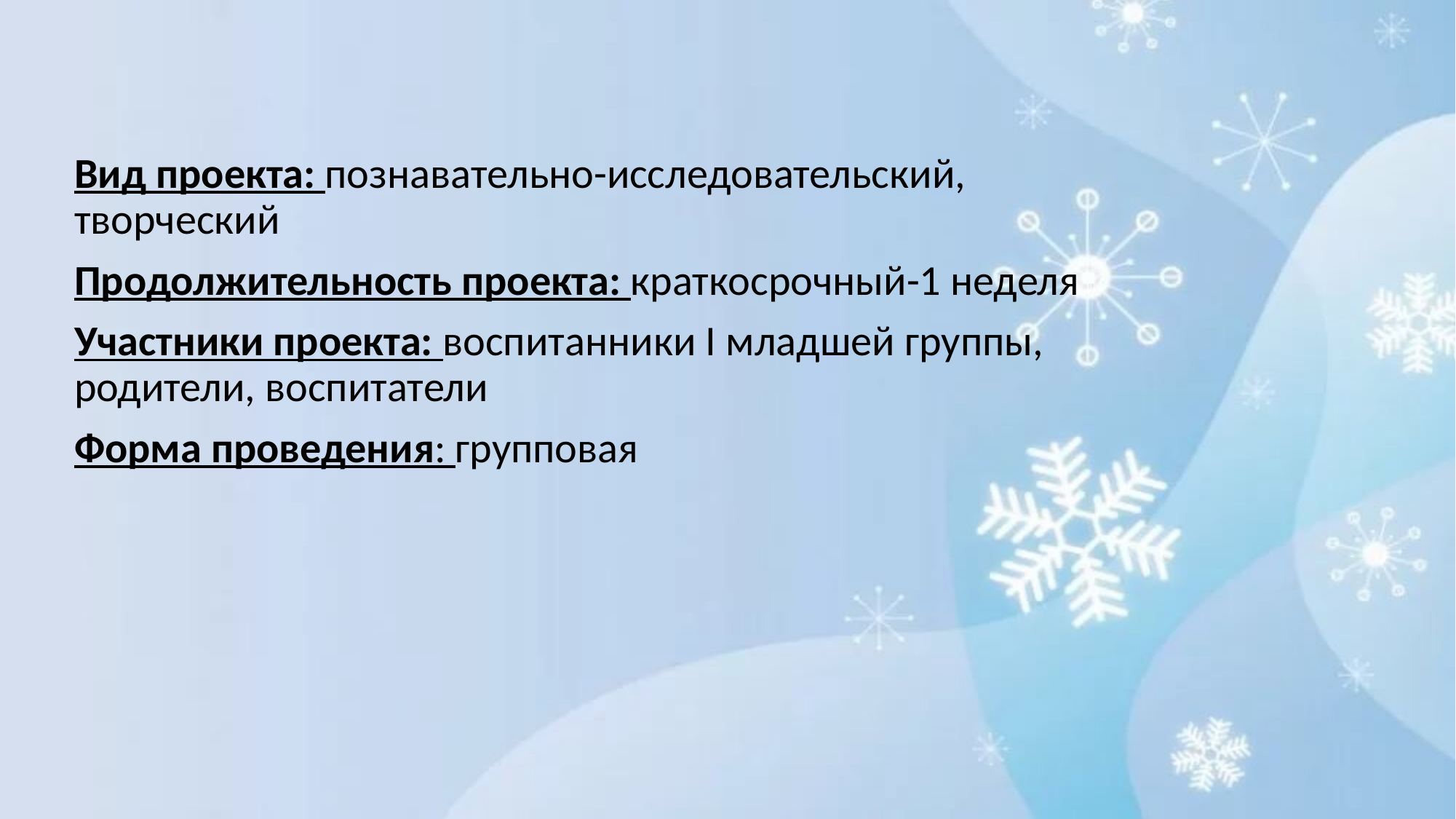

Вид проекта: познавательно-исследовательский, творческий
Продолжительность проекта: краткосрочный-1 неделя
Участники проекта: воспитанники I младшей группы, родители, воспитатели
Форма проведения: групповая